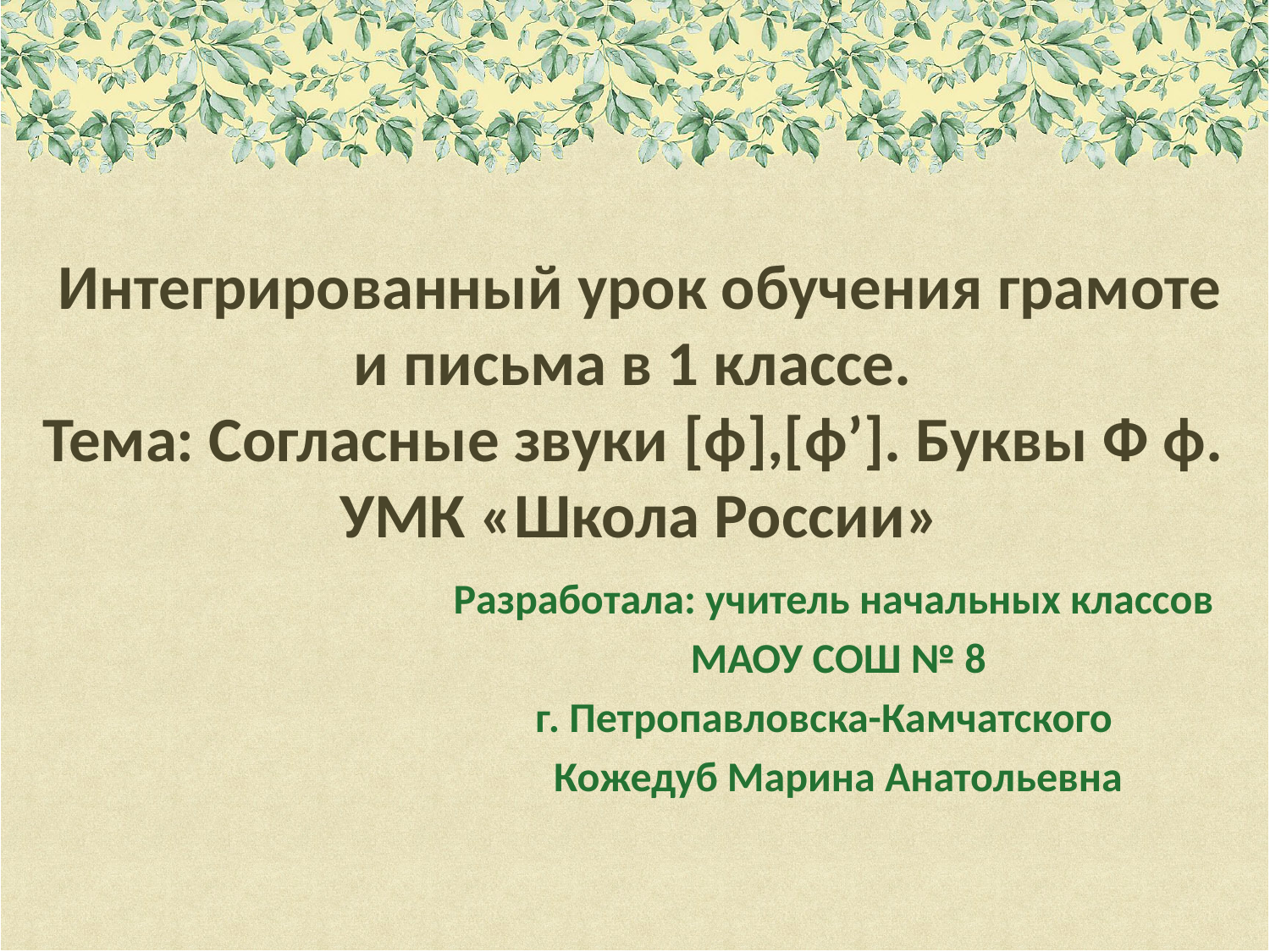

# Интегрированный урок обучения грамоте и письма в 1 классе. Тема: Согласные звуки [ф],[ф’]. Буквы Ф ф. УМК «Школа России»
Разработала: учитель начальных классов
МАОУ СОШ № 8
г. Петропавловска-Камчатского
Кожедуб Марина Анатольевна